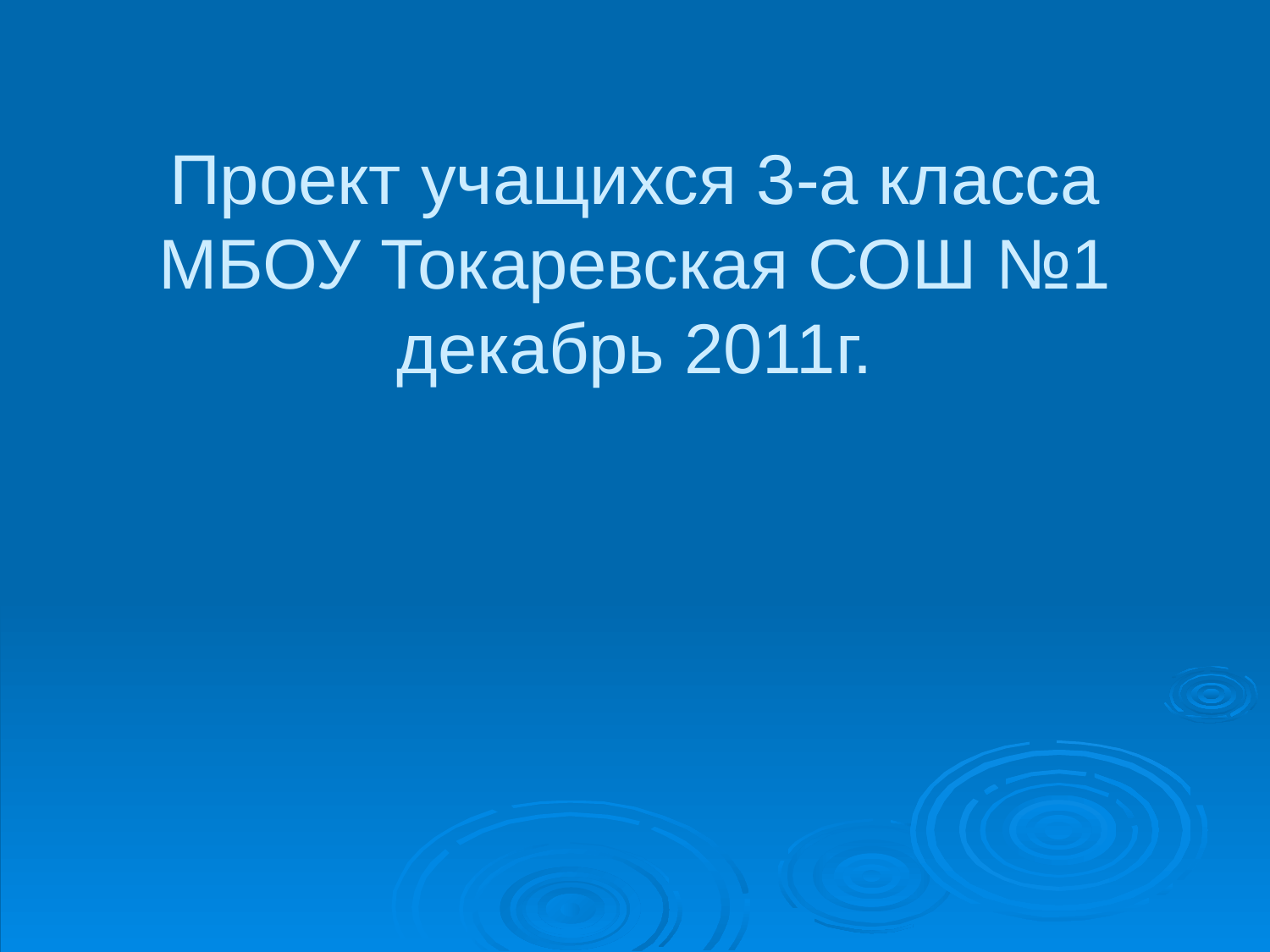

# Проект учащихся 3-а класса МБОУ Токаревская СОШ №1 декабрь 2011г.